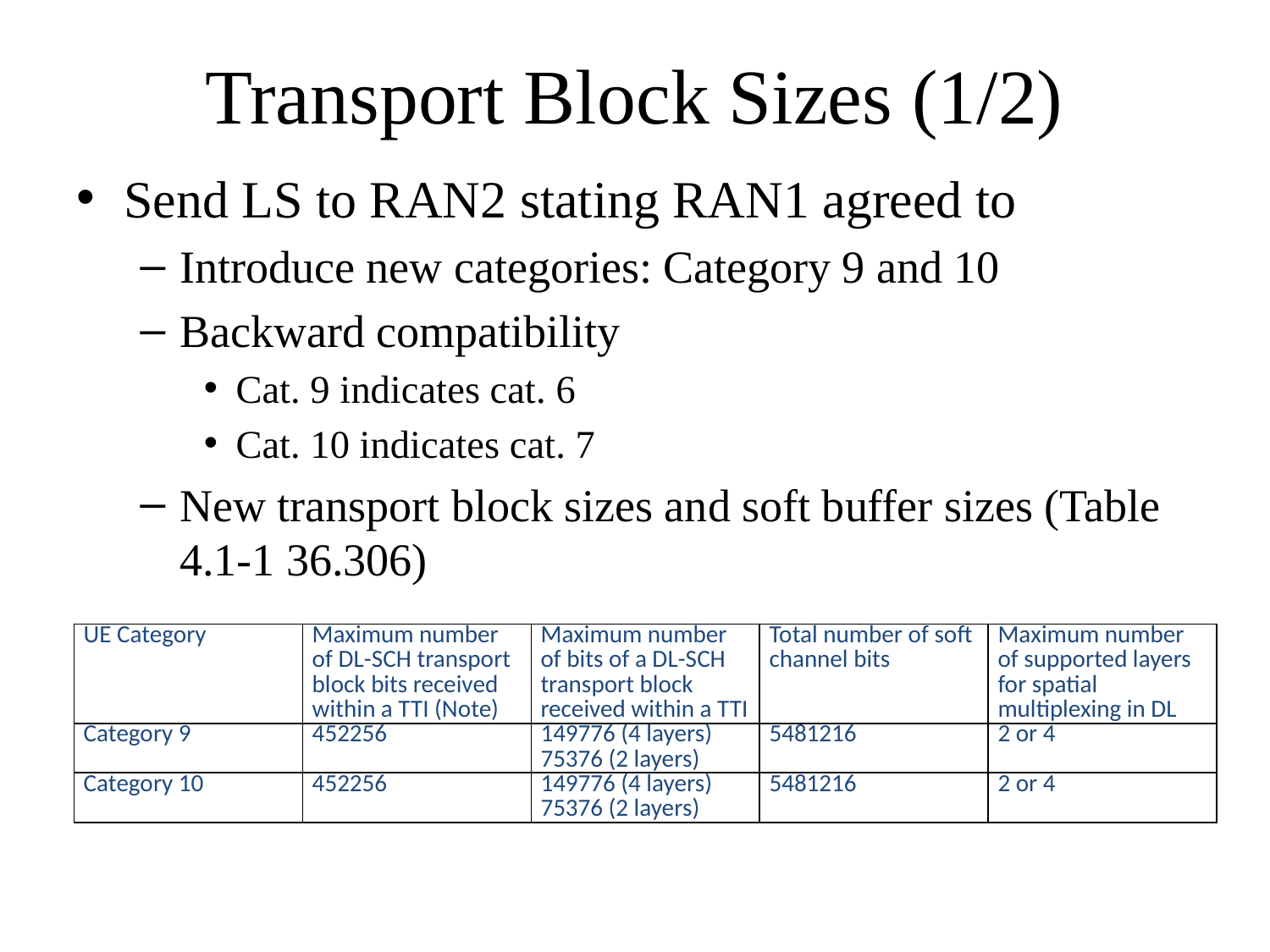

# Transport Block Sizes (1/2)
Send LS to RAN2 stating RAN1 agreed to
Introduce new categories: Category 9 and 10
Backward compatibility
Cat. 9 indicates cat. 6
Cat. 10 indicates cat. 7
New transport block sizes and soft buffer sizes (Table 4.1-1 36.306)
| UE Category | Maximum number of DL-SCH transport block bits received within a TTI (Note) | Maximum number of bits of a DL-SCH transport block received within a TTI | Total number of soft channel bits | Maximum number of supported layers for spatial multiplexing in DL |
| --- | --- | --- | --- | --- |
| Category 9 | 452256 | 149776 (4 layers) 75376 (2 layers) | 5481216 | 2 or 4 |
| Category 10 | 452256 | 149776 (4 layers) 75376 (2 layers) | 5481216 | 2 or 4 |